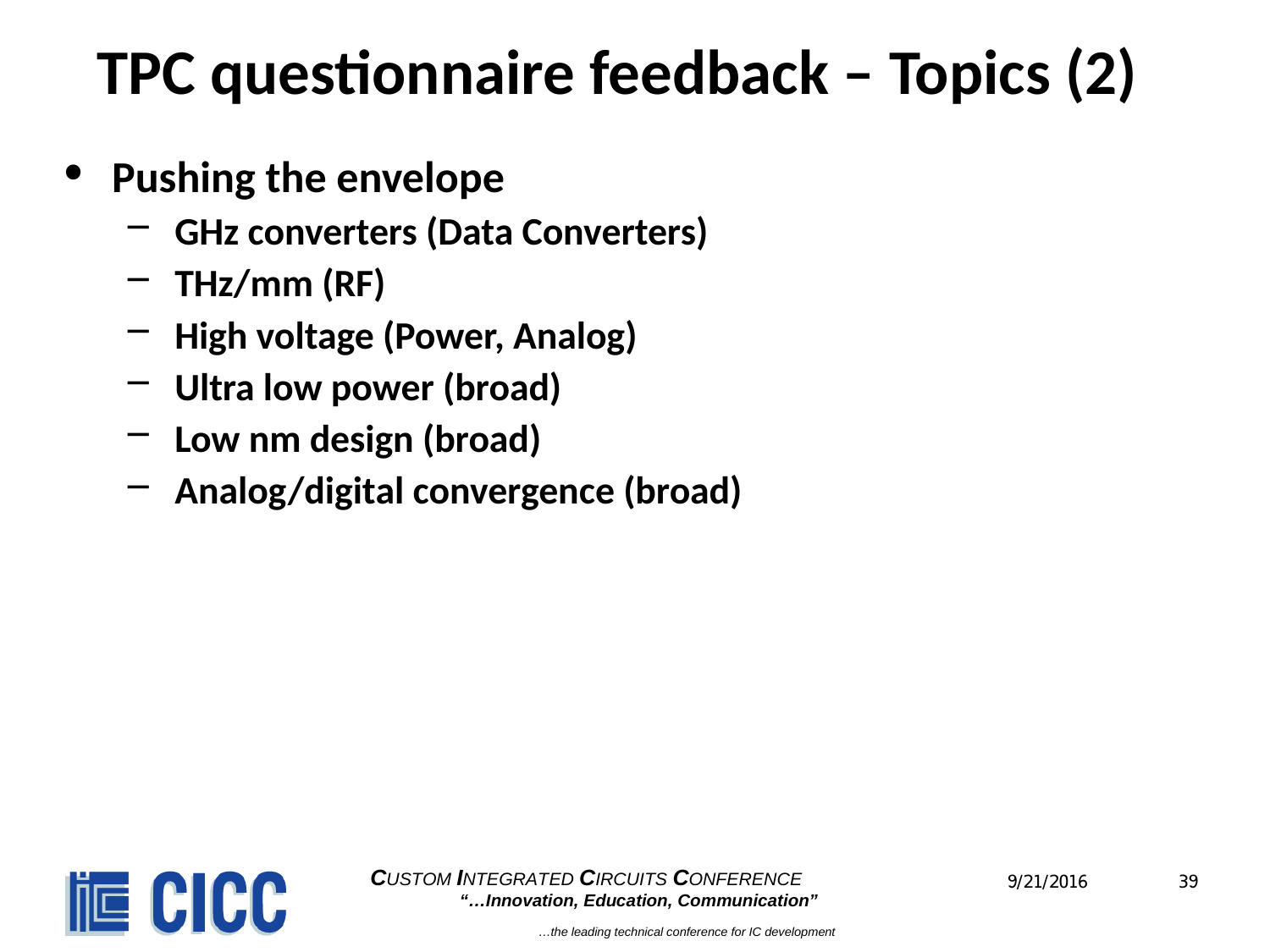

# TPC questionnaire feedback – Topics (2)
Pushing the envelope
GHz converters (Data Converters)
THz/mm (RF)
High voltage (Power, Analog)
Ultra low power (broad)
Low nm design (broad)
Analog/digital convergence (broad)